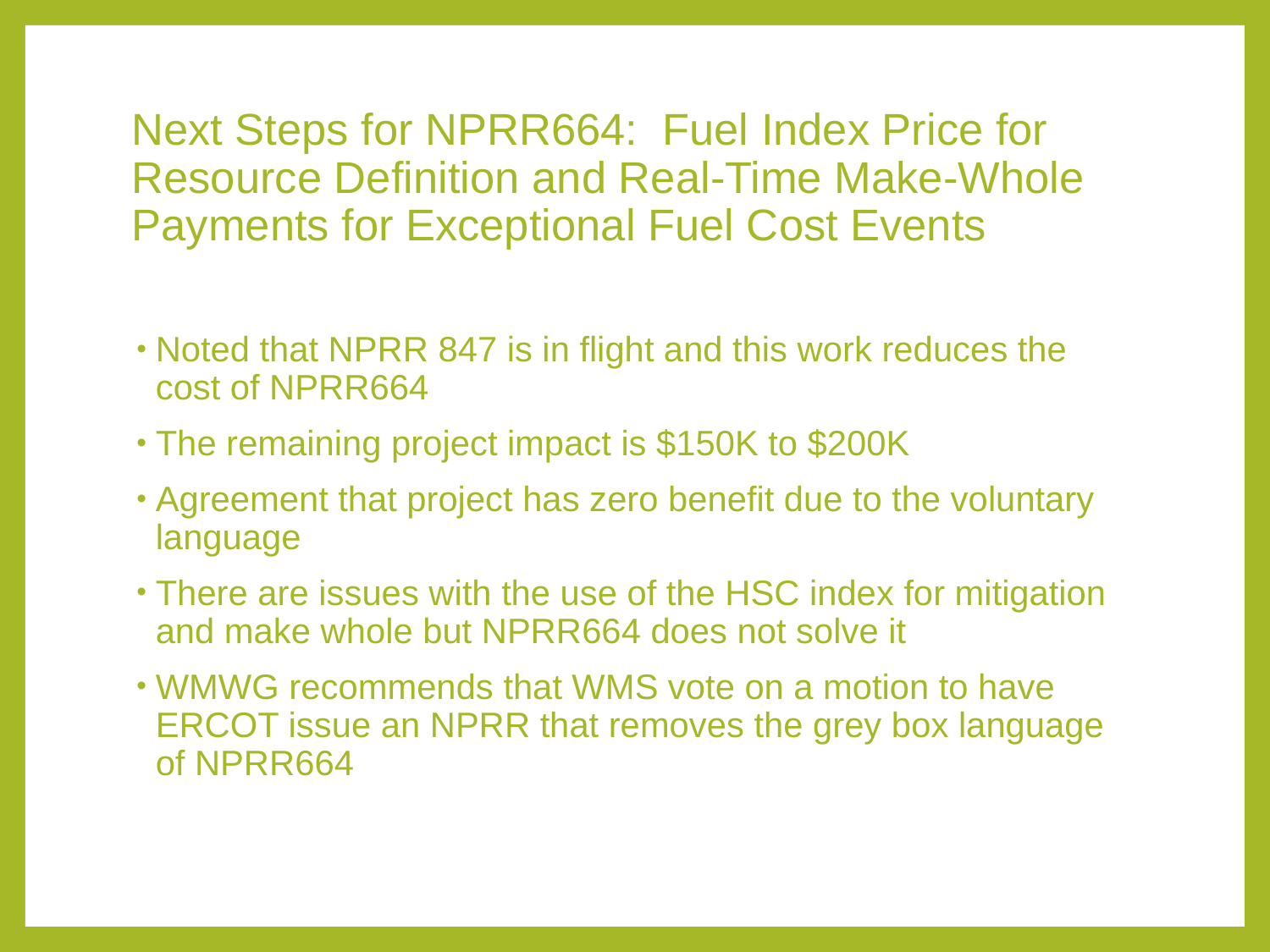

# Next Steps for NPRR664:  Fuel Index Price for Resource Definition and Real-Time Make-Whole Payments for Exceptional Fuel Cost Events
Noted that NPRR 847 is in flight and this work reduces the cost of NPRR664
The remaining project impact is $150K to $200K
Agreement that project has zero benefit due to the voluntary language
There are issues with the use of the HSC index for mitigation and make whole but NPRR664 does not solve it
WMWG recommends that WMS vote on a motion to have ERCOT issue an NPRR that removes the grey box language of NPRR664